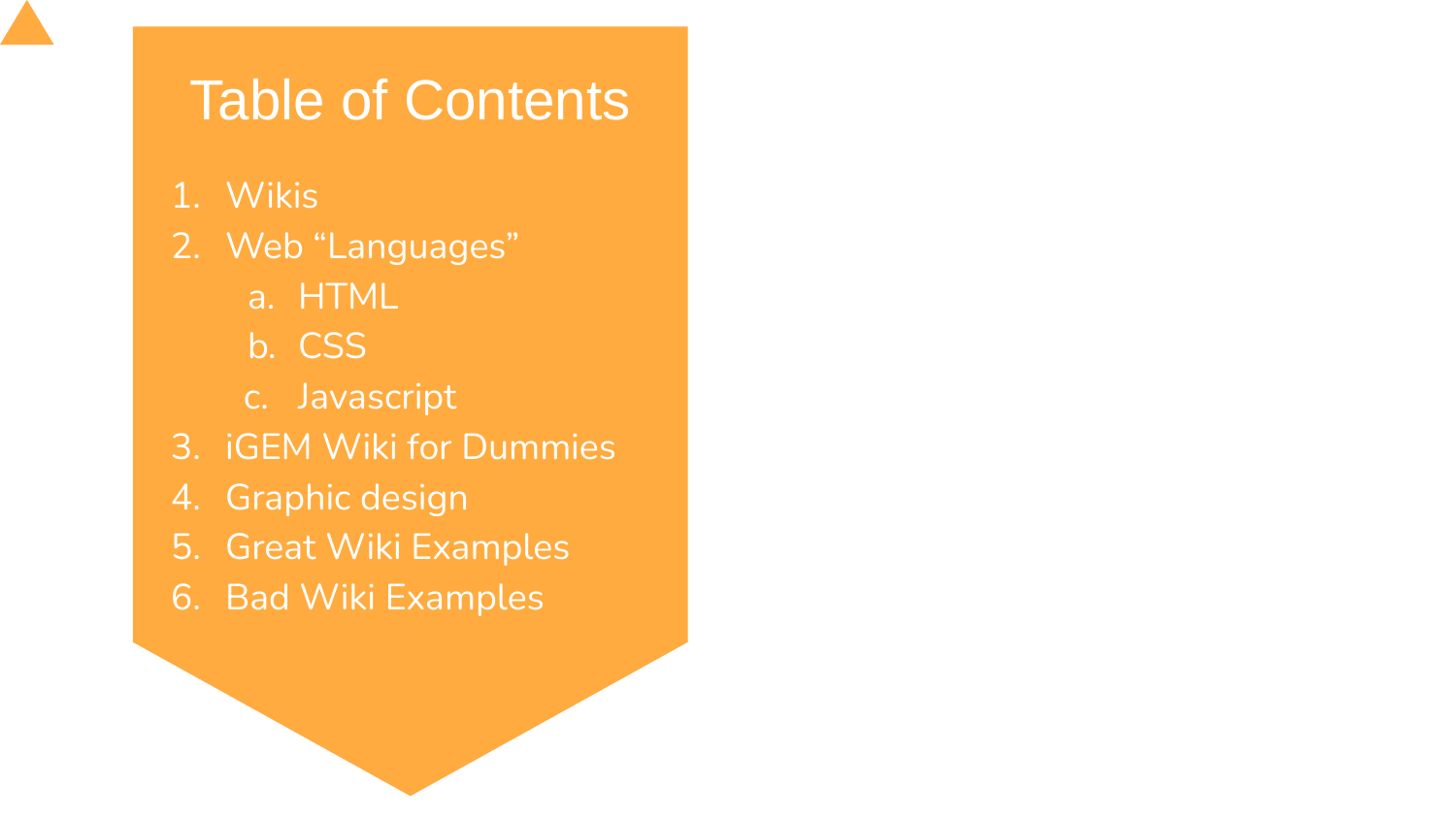

Table of Contents
Wikis
Web “Languages”
HTML
CSS
Javascript
iGEM Wiki for Dummies
Graphic design
Great Wiki Examples
Bad Wiki Examples